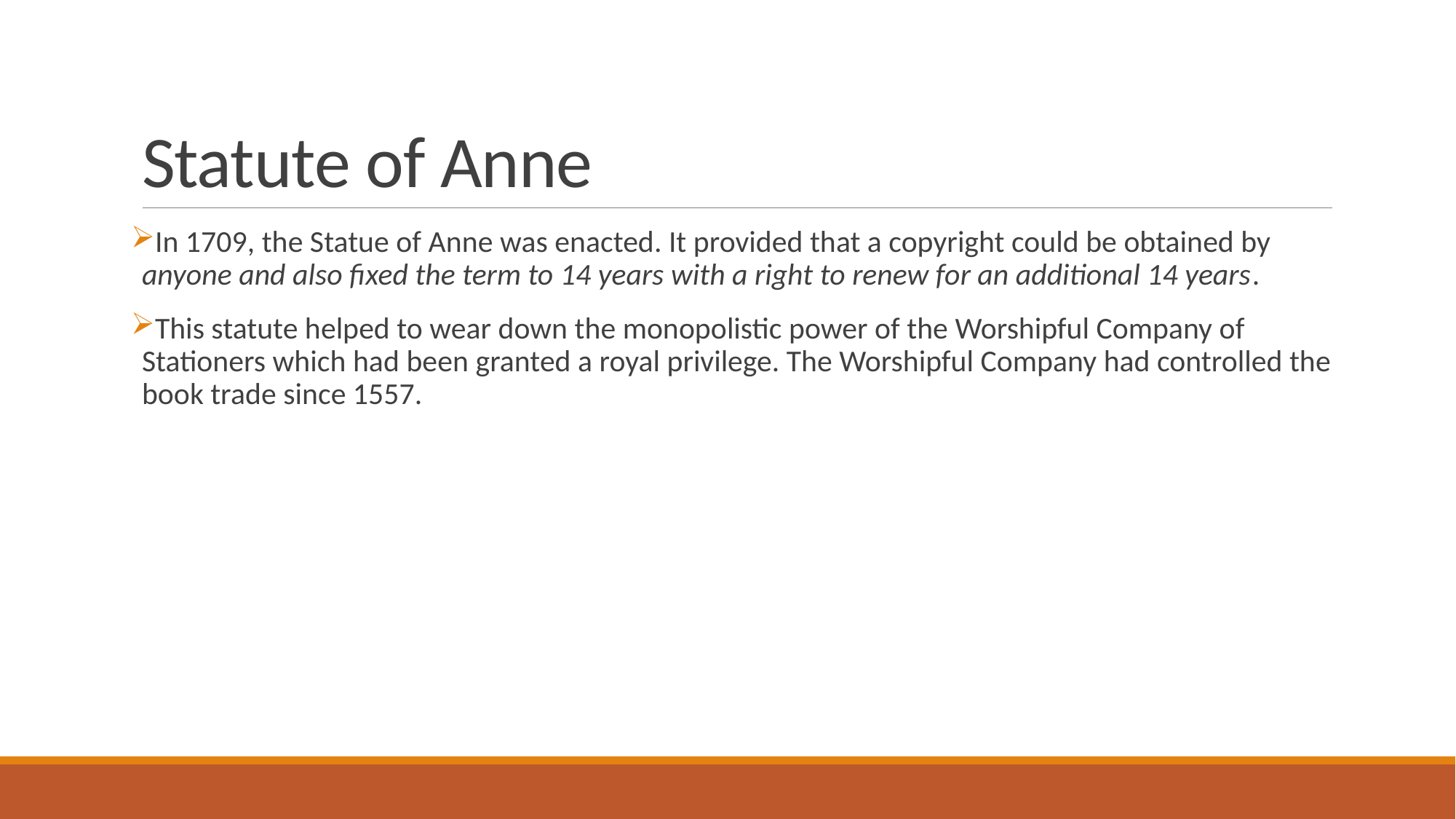

# Statute of Anne
In 1709, the Statue of Anne was enacted. It provided that a copyright could be obtained by anyone and also fixed the term to 14 years with a right to renew for an additional 14 years.
This statute helped to wear down the monopolistic power of the Worshipful Company of Stationers which had been granted a royal privilege. The Worshipful Company had controlled the book trade since 1557.